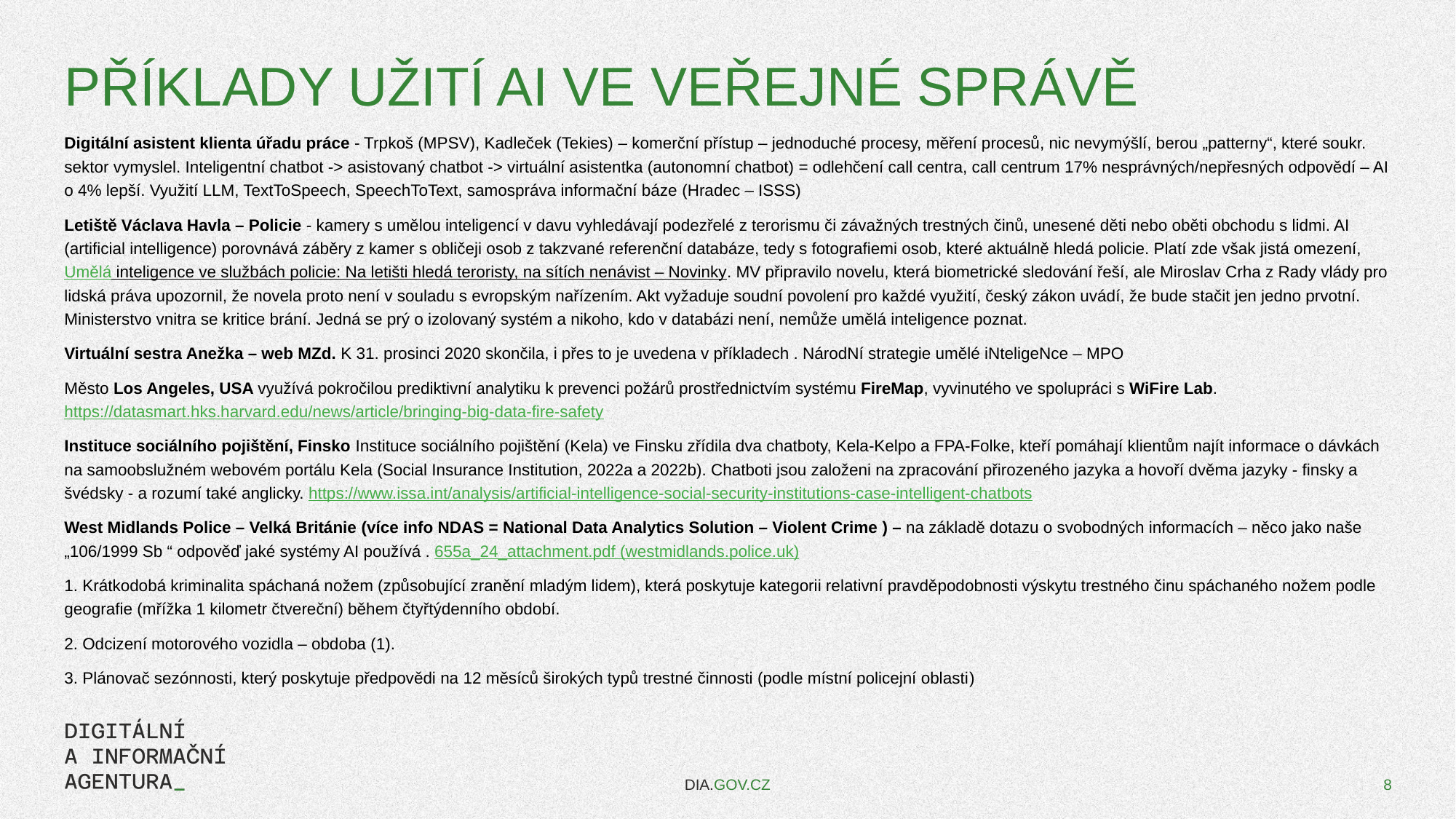

# Příklady užití AI ve veřejné správě
Digitální asistent klienta úřadu práce - Trpkoš (MPSV), Kadleček (Tekies) – komerční přístup – jednoduché procesy, měření procesů, nic nevymýšlí, berou „patterny“, které soukr. sektor vymyslel. Inteligentní chatbot -> asistovaný chatbot -> virtuální asistentka (autonomní chatbot) = odlehčení call centra, call centrum 17% nesprávných/nepřesných odpovědí – AI o 4% lepší. Využití LLM, TextToSpeech, SpeechToText, samospráva informační báze (Hradec – ISSS)
Letiště Václava Havla – Policie - kamery s umělou inteligencí v davu vyhledávají podezřelé z terorismu či závažných trestných činů, unesené děti nebo oběti obchodu s lidmi. AI (artificial intelligence) porovnává záběry z kamer s obličeji osob z takzvané referenční databáze, tedy s fotografiemi osob, které aktuálně hledá policie. Platí zde však jistá omezení,Umělá inteligence ve službách policie: Na letišti hledá teroristy, na sítích nenávist – Novinky. MV připravilo novelu, která biometrické sledování řeší, ale Miroslav Crha z Rady vlády pro lidská práva upozornil, že novela proto není v souladu s evropským nařízením. Akt vyžaduje soudní povolení pro každé využití, český zákon uvádí, že bude stačit jen jedno prvotní. Ministerstvo vnitra se kritice brání. Jedná se prý o izolovaný systém a nikoho, kdo v databázi není, nemůže umělá inteligence poznat.
Virtuální sestra Anežka – web MZd. K 31. prosinci 2020 skončila, i přes to je uvedena v příkladech . NárodNí strategie umělé iNteligeNce – MPO
Město Los Angeles, USA využívá pokročilou prediktivní analytiku k prevenci požárů prostřednictvím systému FireMap, vyvinutého ve spolupráci s WiFire Lab. https://datasmart.hks.harvard.edu/news/article/bringing-big-data-fire-safety
Instituce sociálního pojištění, Finsko Instituce sociálního pojištění (Kela) ve Finsku zřídila dva chatboty, Kela-Kelpo a FPA-Folke, kteří pomáhají klientům najít informace o dávkách na samoobslužném webovém portálu Kela (Social Insurance Institution, 2022a a 2022b). Chatboti jsou založeni na zpracování přirozeného jazyka a hovoří dvěma jazyky - finsky a švédsky - a rozumí také anglicky. https://www.issa.int/analysis/artificial-intelligence-social-security-institutions-case-intelligent-chatbots
West Midlands Police – Velká Británie (více info NDAS = National Data Analytics Solution – Violent Crime ) – na základě dotazu o svobodných informacích – něco jako naše „106/1999 Sb “ odpověď jaké systémy AI používá . 655a_24_attachment.pdf (westmidlands.police.uk)
1. Krátkodobá kriminalita spáchaná nožem (způsobující zranění mladým lidem), která poskytuje kategorii relativní pravděpodobnosti výskytu trestného činu spáchaného nožem podle geografie (mřížka 1 kilometr čtvereční) během čtyřtýdenního období.
2. Odcizení motorového vozidla – obdoba (1).
3. Plánovač sezónnosti, který poskytuje předpovědi na 12 měsíců širokých typů trestné činnosti (podle místní policejní oblasti)
DIA.GOV.CZ
8